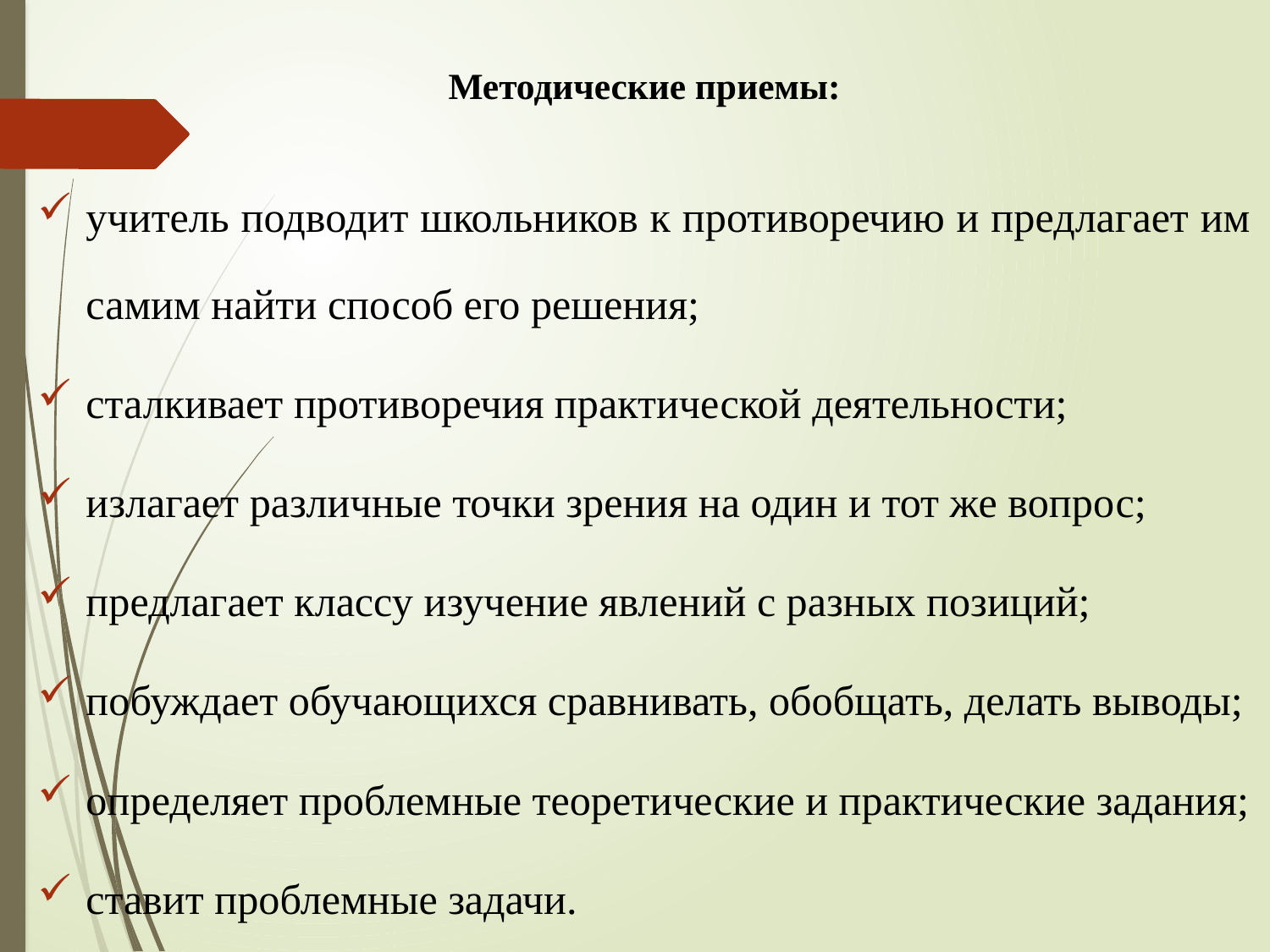

# Методические приемы:
учитель подводит школьников к противоречию и предлагает им самим найти способ его решения;
сталкивает противоречия практической деятельности;
излагает различные точки зрения на один и тот же вопрос;
предлагает классу изучение явлений с разных позиций;
побуждает обучающихся сравнивать, обобщать, делать выводы;
определяет проблемные теоретические и практические задания;
ставит проблемные задачи.